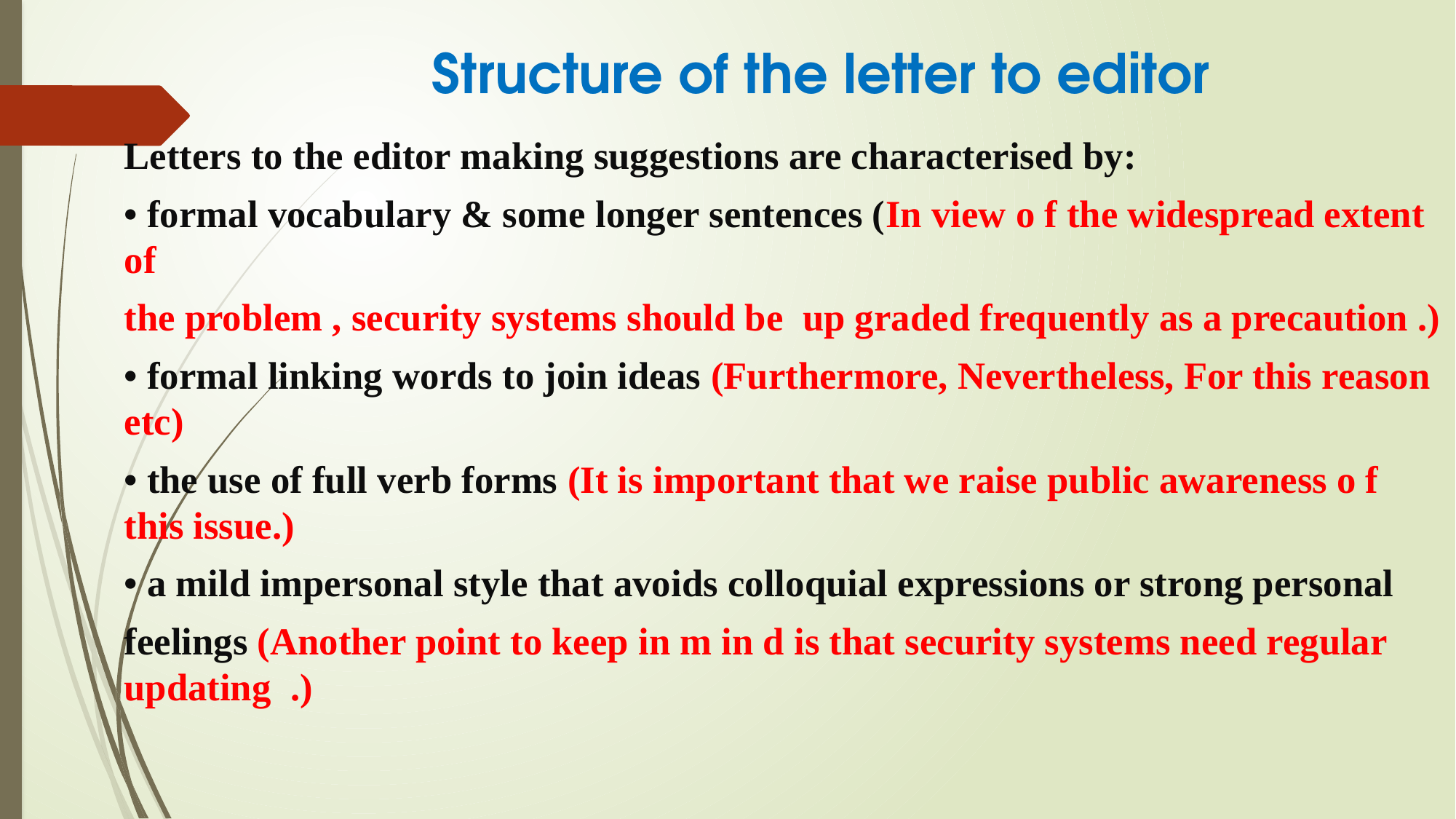

# Structure of the letter to editor
Letters to the editor making suggestions are characterised by:
• formal vocabulary & some longer sentences (In view o f the widespread extent of
the problem , security systems should be  up graded frequently as a precaution .)
• formal linking words to join ideas (Furthermore, Nevertheless, For this reason etc)
• the use of full verb forms (It is important that we raise public awareness o f this issue.)
• a mild impersonal style that avoids colloquial expressions or strong personal
feelings (Another point to keep in m in d is that security systems need regular updating  .)